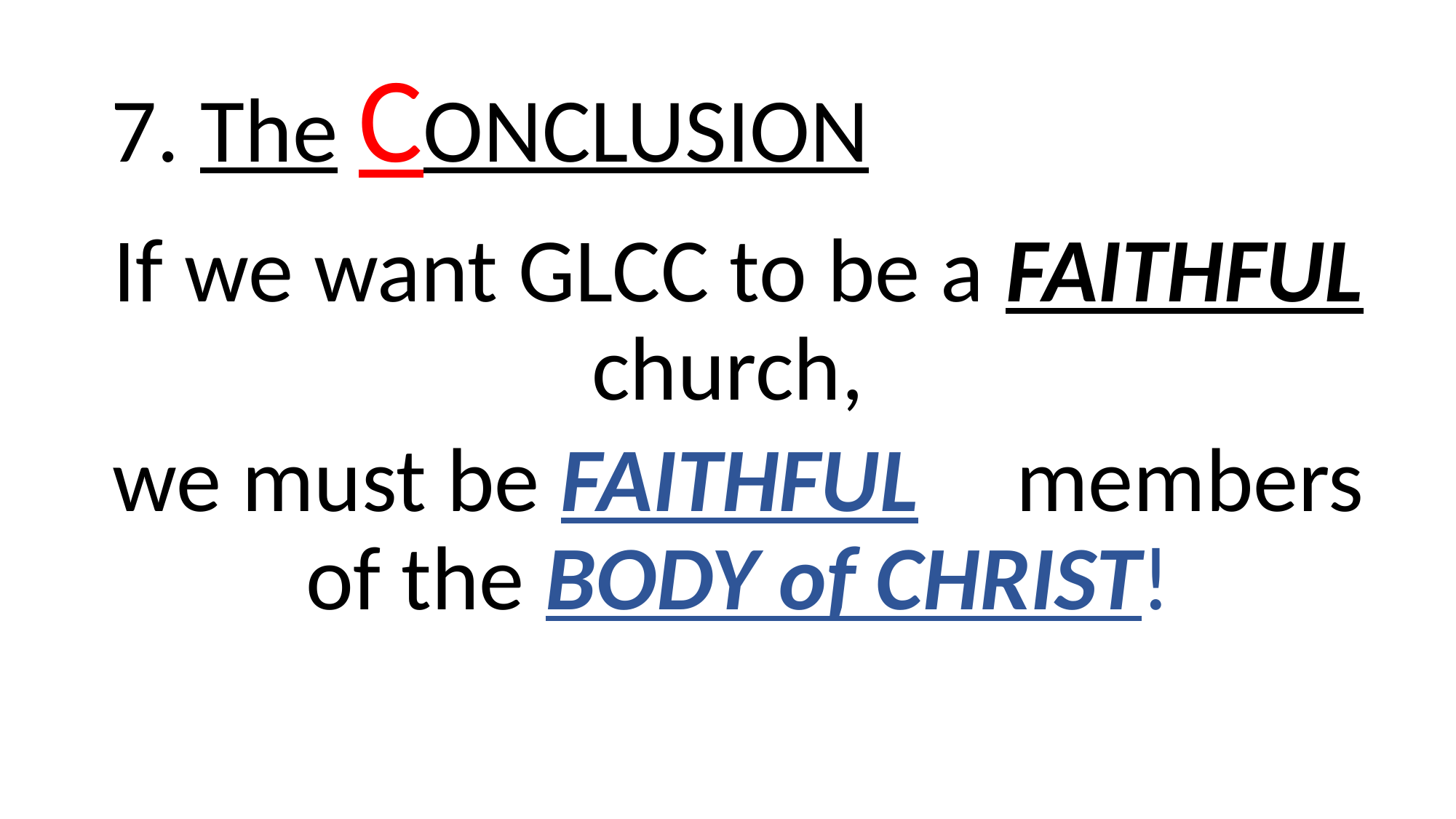

# 7. The CONCLUSION
If we want GLCC to be a FAITHFUL church,
we must be FAITHFUL 				members of the BODY of CHRIST!